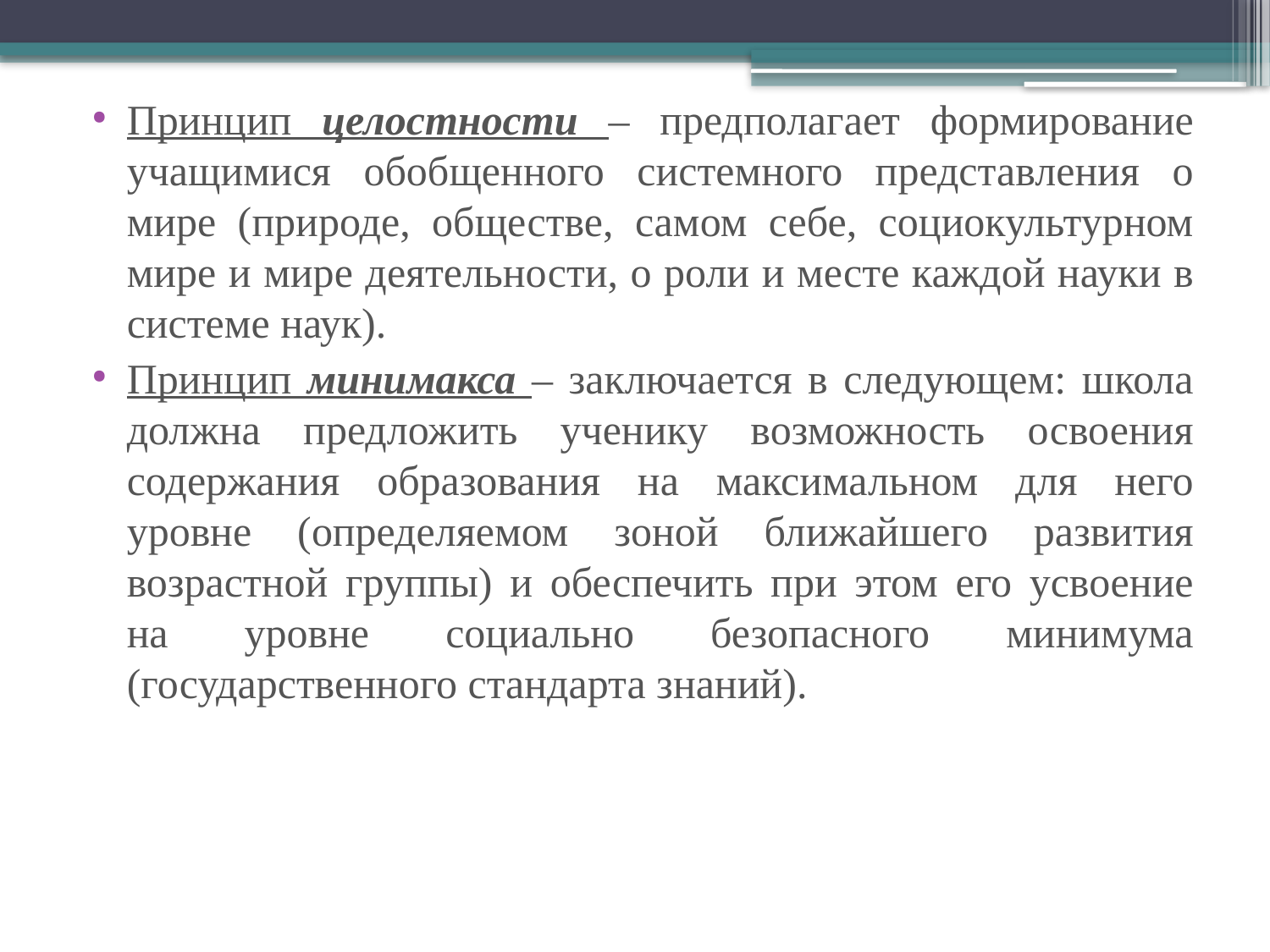

Принцип целостности – предполагает формирование учащимися обобщенного системного представления о мире (природе, обществе, самом себе, социокультурном мире и мире деятельности, о роли и месте каждой науки в системе наук).
Принцип минимакса – заключается в следующем: школа должна предложить ученику возможность освоения содержания образования на максимальном для него уровне (определяемом зоной ближайшего развития возрастной группы) и обеспечить при этом его усвоение на уровне социально безопасного минимума (государственного стандарта знаний).